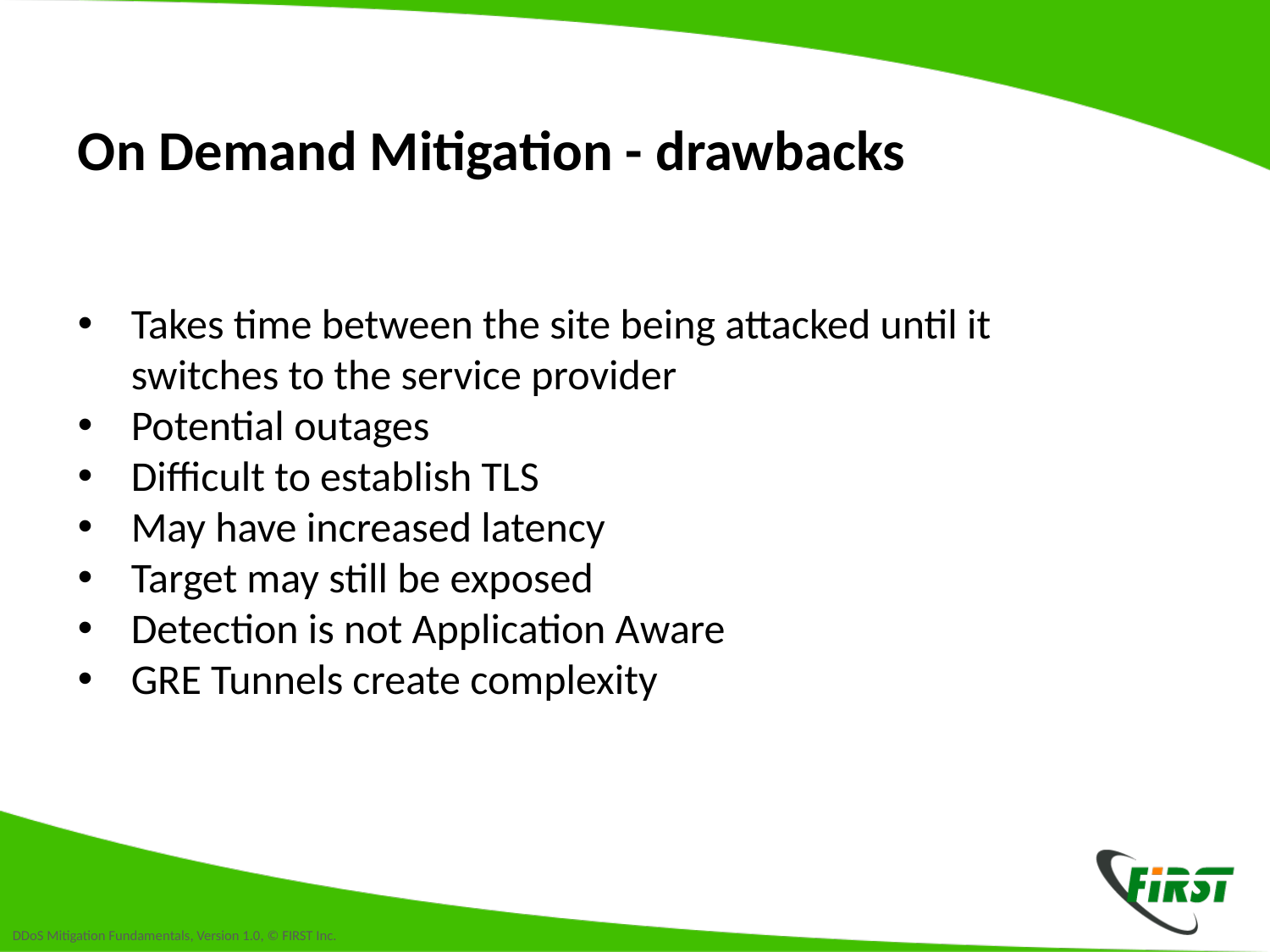

# On Demand Mitigation - drawbacks
Takes time between the site being attacked until it 	switches to the service provider
Potential outages
Difficult to establish TLS
May have increased latency
Target may still be exposed
Detection is not Application Aware
GRE Tunnels create complexity